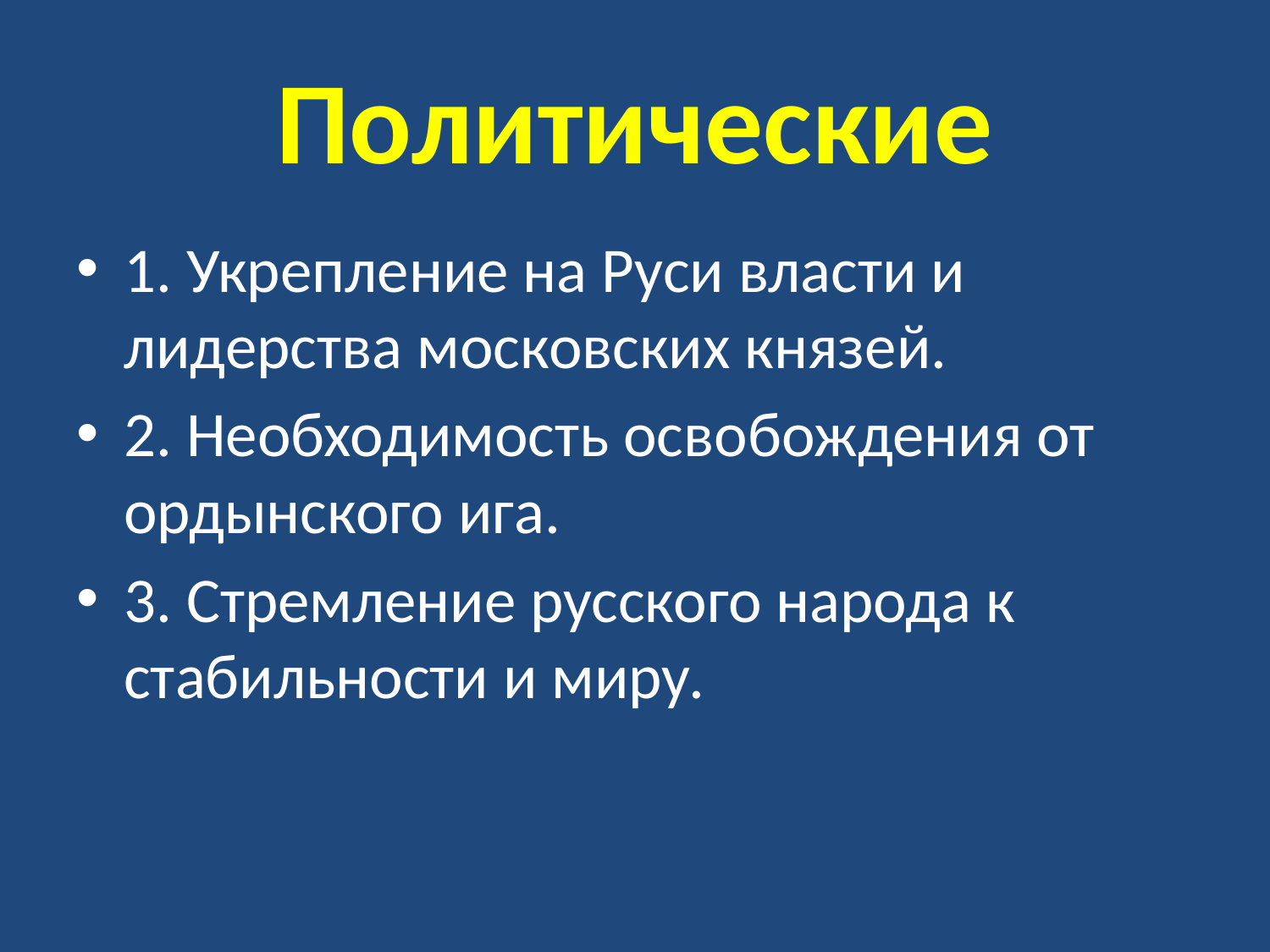

# Политические
1. Укрепление на Руси власти и лидерства московских князей.
2. Необходимость освобождения от ордынского ига.
3. Стремление русского народа к стабильности и миру.